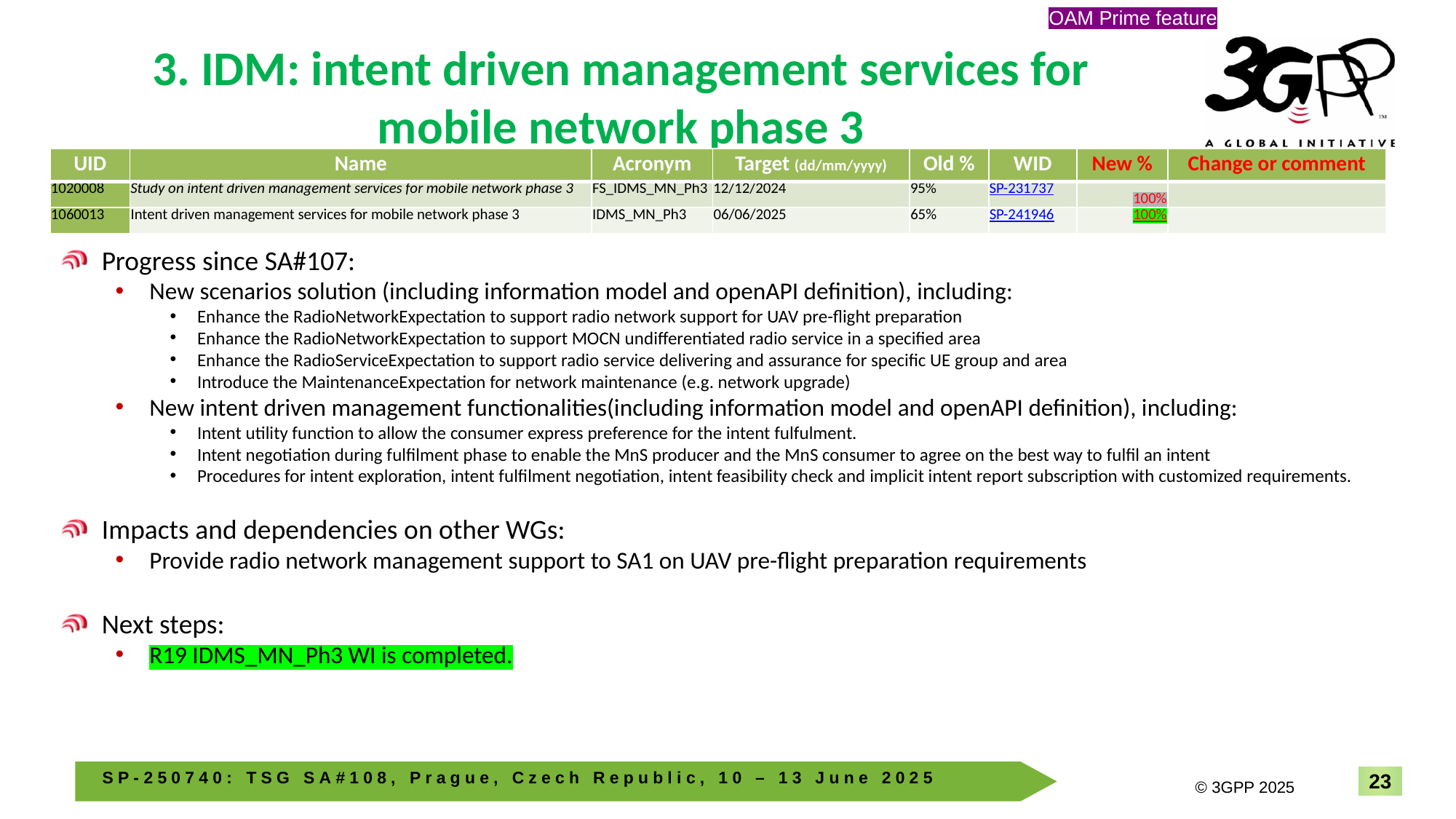

OAM Prime feature
# 3. IDM: intent driven management services for mobile network phase 3
| UID | Name | Acronym | Target (dd/mm/yyyy) | Old % | WID | New % | Change or comment |
| --- | --- | --- | --- | --- | --- | --- | --- |
| 1020008 | Study on intent driven management services for mobile network phase 3 | FS\_IDMS\_MN\_Ph3 | 12/12/2024 | 95% | SP-231737 | 100% |  |
| 1060013 | Intent driven management services for mobile network phase 3 | IDMS\_MN\_Ph3 | 06/06/2025 | 65% | SP-241946 | 100% |  |
Progress since SA#107:
New scenarios solution (including information model and openAPI definition), including:
Enhance the RadioNetworkExpectation to support radio network support for UAV pre-flight preparation
Enhance the RadioNetworkExpectation to support MOCN undifferentiated radio service in a specified area
Enhance the RadioServiceExpectation to support radio service delivering and assurance for specific UE group and area
Introduce the MaintenanceExpectation for network maintenance (e.g. network upgrade)
New intent driven management functionalities(including information model and openAPI definition), including:
Intent utility function to allow the consumer express preference for the intent fulfulment.
Intent negotiation during fulfilment phase to enable the MnS producer and the MnS consumer to agree on the best way to fulfil an intent
Procedures for intent exploration, intent fulfilment negotiation, intent feasibility check and implicit intent report subscription with customized requirements.

Impacts and dependencies on other WGs:
Provide radio network management support to SA1 on UAV pre-flight preparation requirements

Next steps:
R19 IDMS_MN_Ph3 WI is completed.